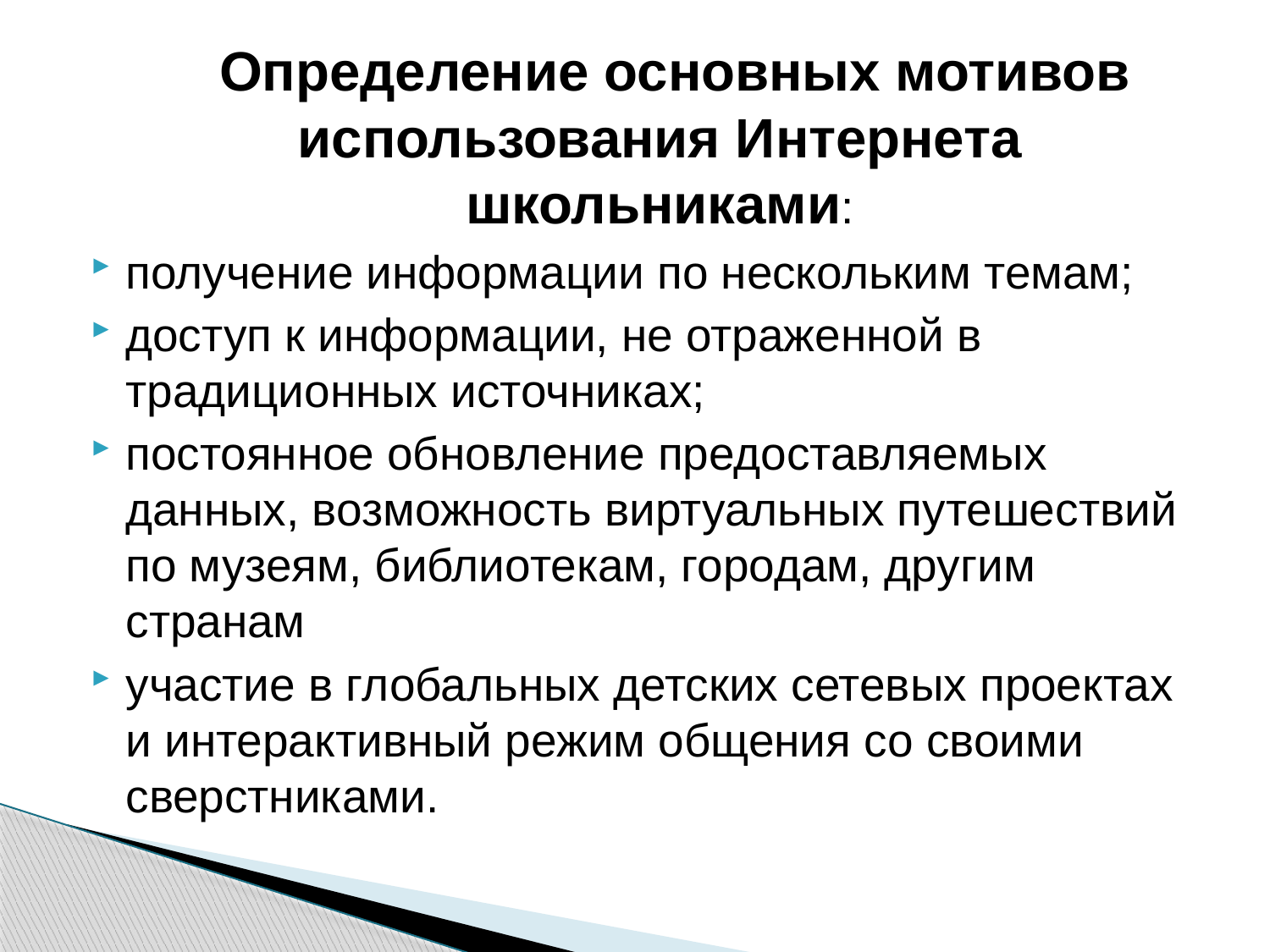

Определение основных мотивов использования Интернета школьниками:
получение информации по нескольким темам;
доступ к информации, не отраженной в традиционных источниках;
постоянное обновление предоставляемых данных, возможность виртуальных путешествий по музеям, библиотекам, городам, другим странам
участие в глобальных детских сетевых проектах и интерактивный режим общения со своими сверстниками.

#